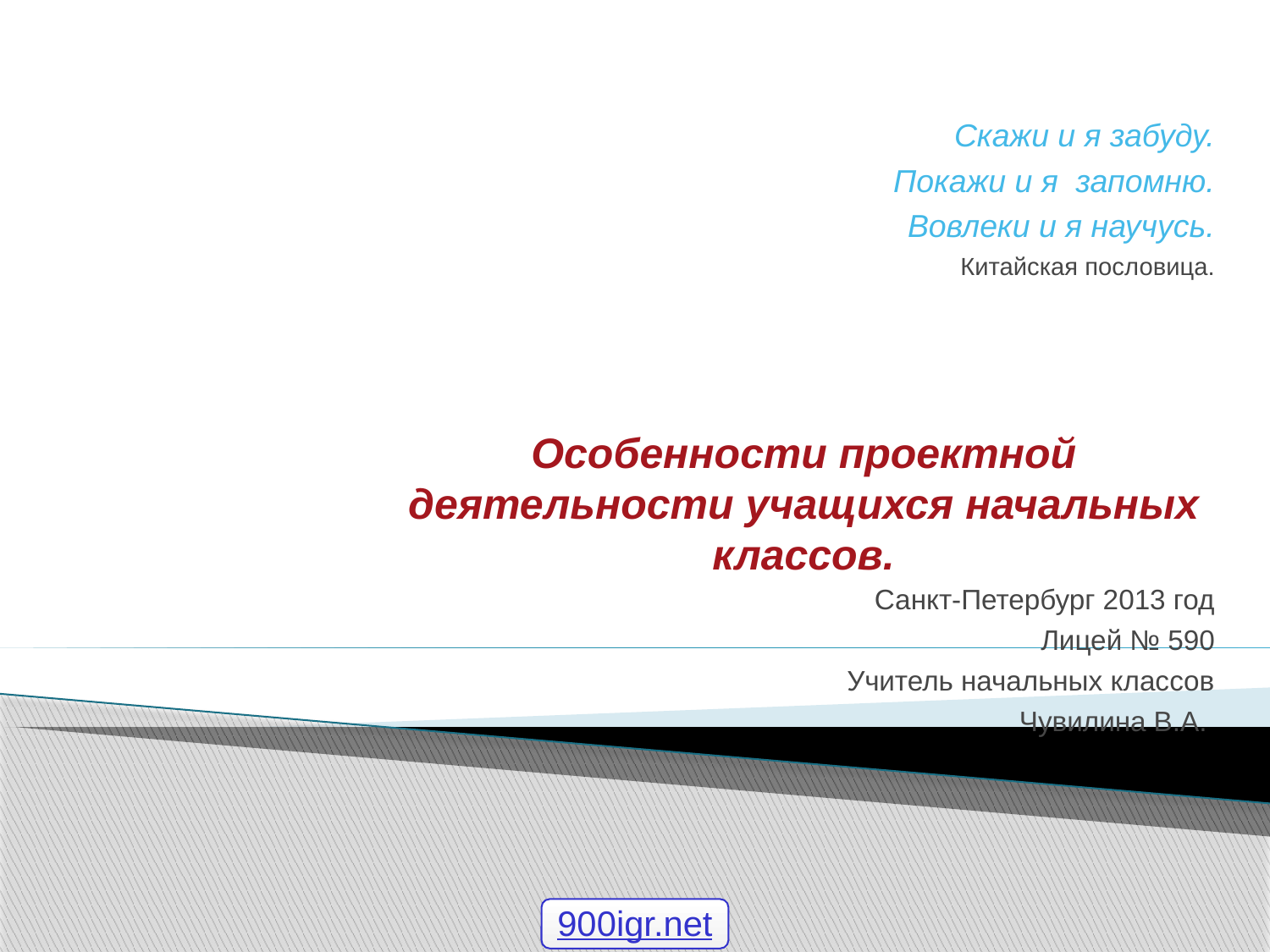

Скажи и я забуду.
                                          Покажи и я  запомню.
                                          Вовлеки и я научусь.
                                                                         Китайская пословица.

Санкт-Петербург 2013 год
Лицей № 590
Учитель начальных классов
Чувилина В.А.
# Особенности проектной деятельности учащихся начальных классов.
900igr.net